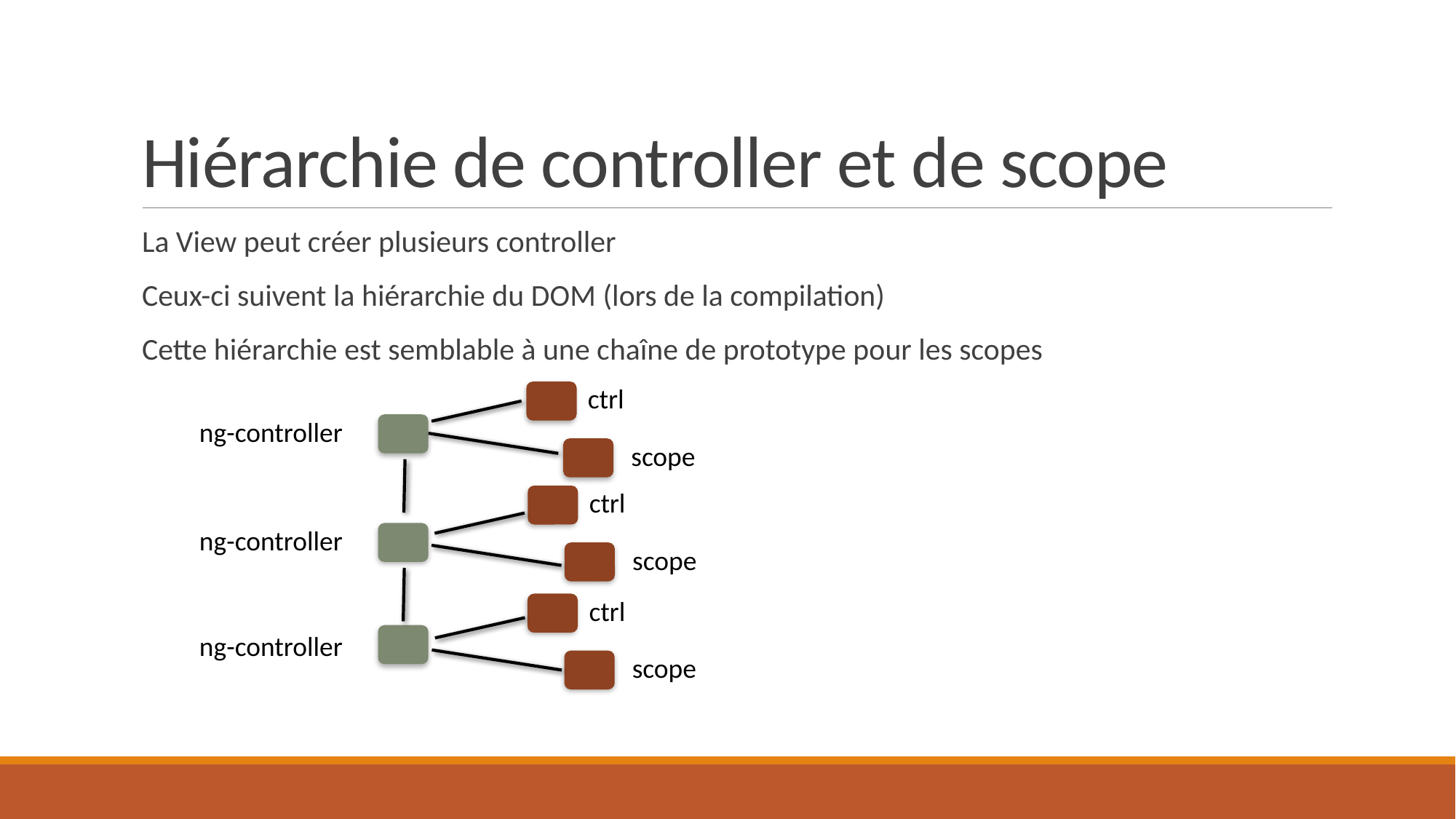

# Hiérarchie de controller et de scope
La View peut créer plusieurs controller
Ceux-ci suivent la hiérarchie du DOM (lors de la compilation)
Cette hiérarchie est semblable à une chaîne de prototype pour les scopes
ctrl

ng-controller

scope

ctrl

ng-controller

scope

ctrl

ng-controller

scope